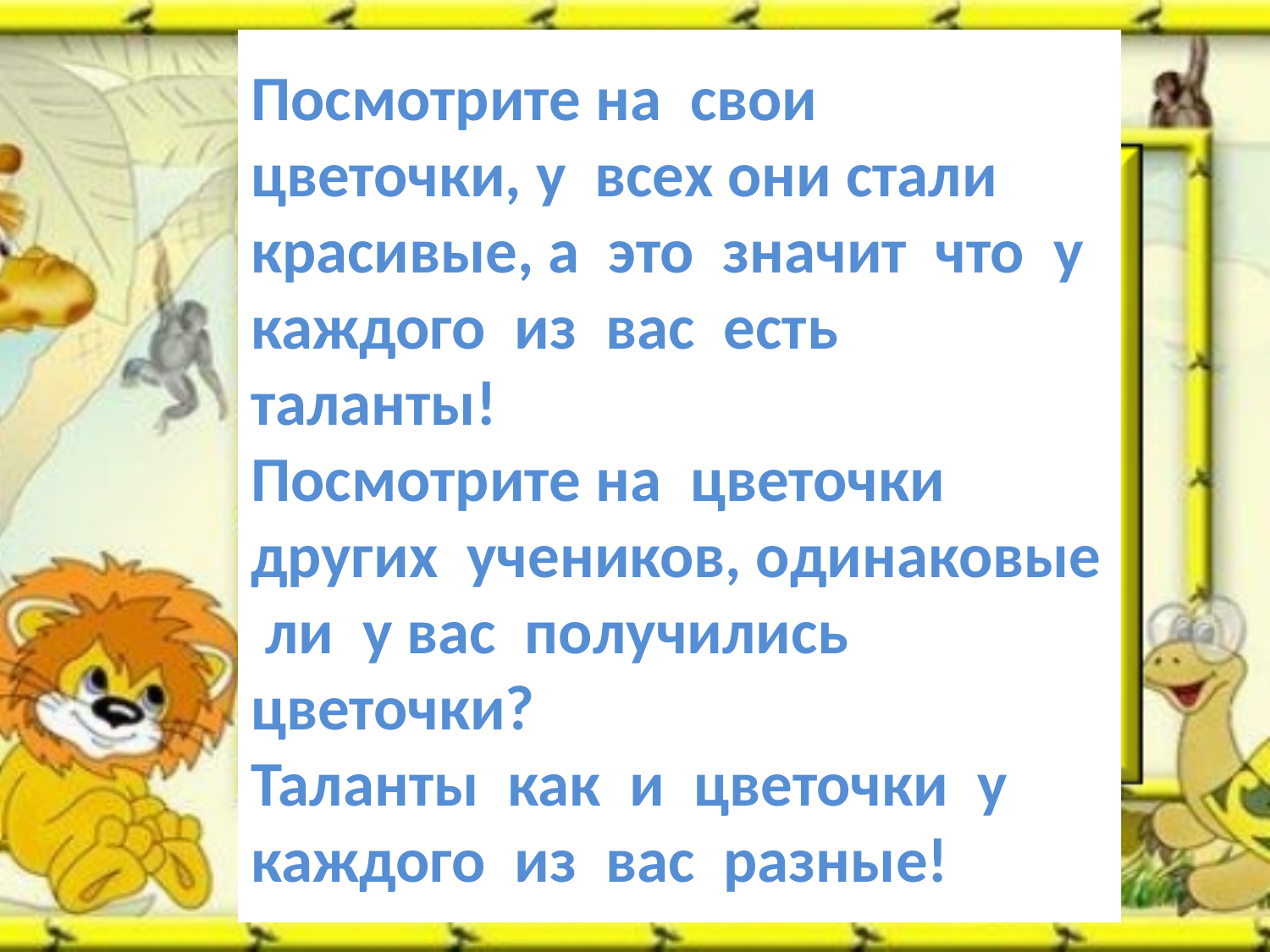

# Посмотрите на  свои  цветочки, у  всех они стали  красивые, а  это  значит  что  у каждого  из  вас  есть  таланты! Посмотрите на  цветочки других  учеников, одинаковые  ли  у вас  получились  цветочки? Таланты  как  и  цветочки  у  каждого  из  вас  разные!